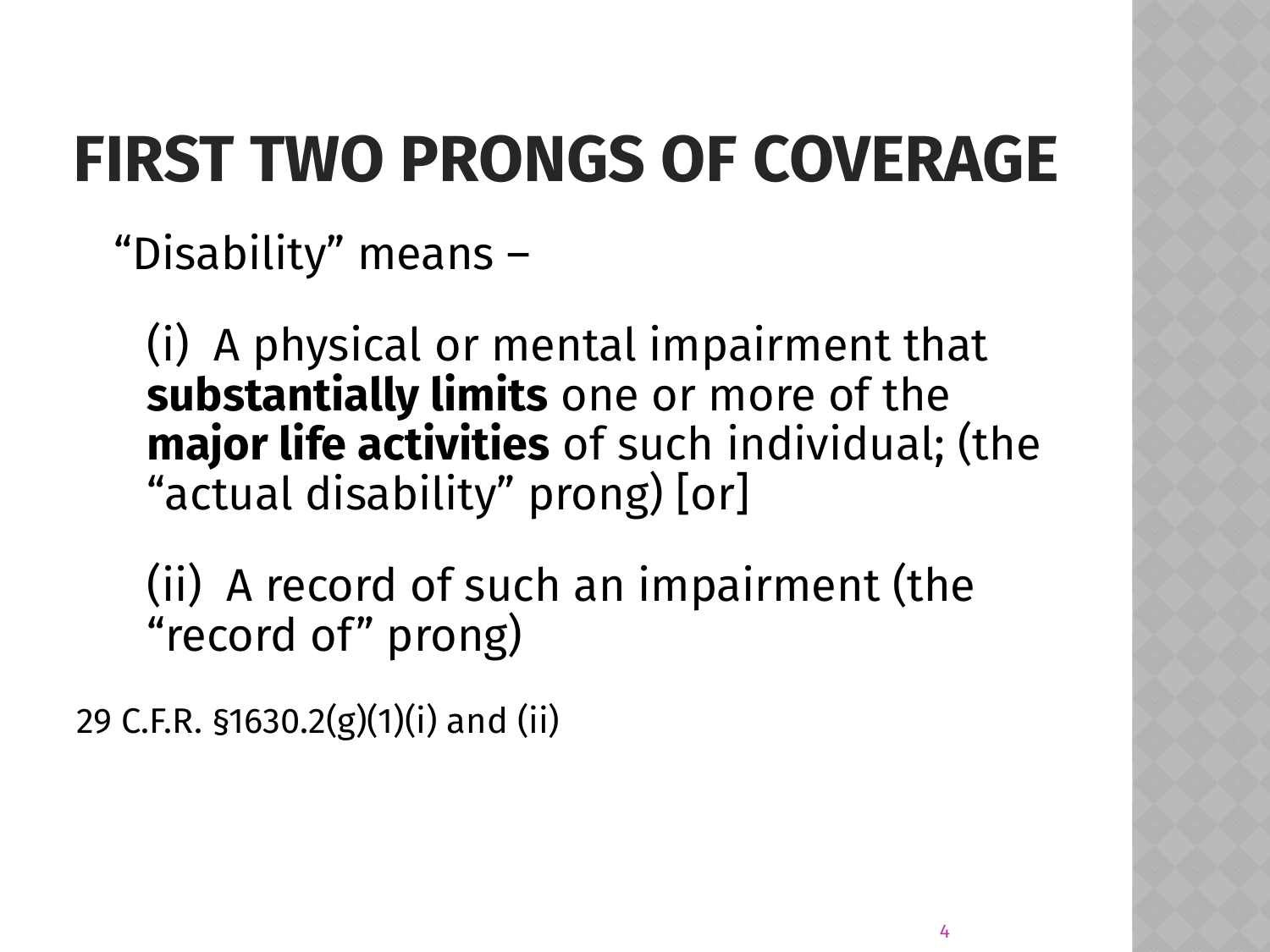

# First two prongs of coverage
	“Disability” means –
	(i)  A physical or mental impairment that substantially limits one or more of the major life activities of such individual; (the “actual disability” prong) [or]
	(ii)  A record of such an impairment (the “record of” prong)
29 C.F.R. §1630.2(g)(1)(i) and (ii)

4